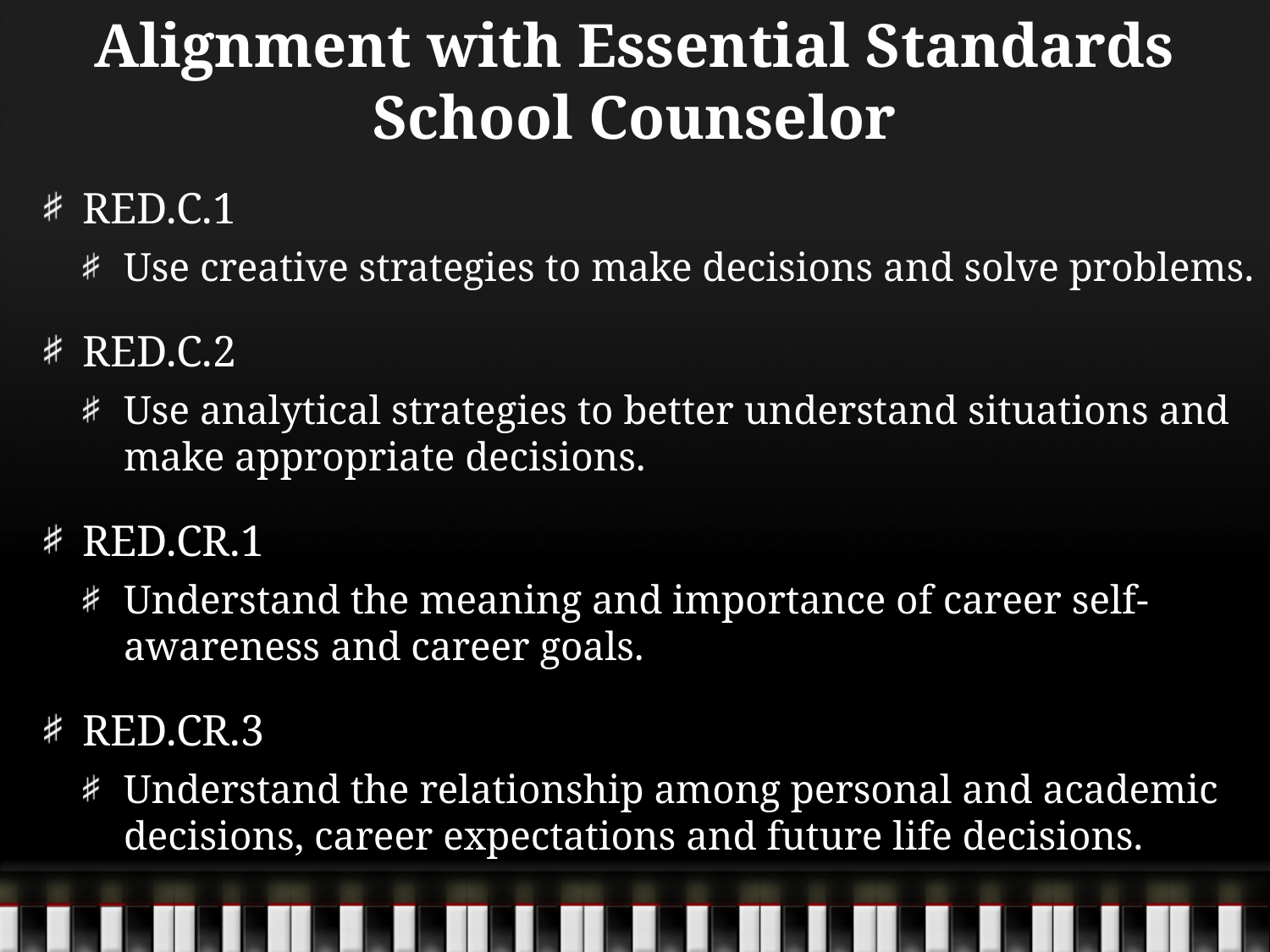

# Alignment with Essential Standards School Counselor
RED.C.1
Use creative strategies to make decisions and solve problems.
RED.C.2
Use analytical strategies to better understand situations and make appropriate decisions.
RED.CR.1
Understand the meaning and importance of career self-awareness and career goals.
RED.CR.3
Understand the relationship among personal and academic decisions, career expectations and future life decisions.